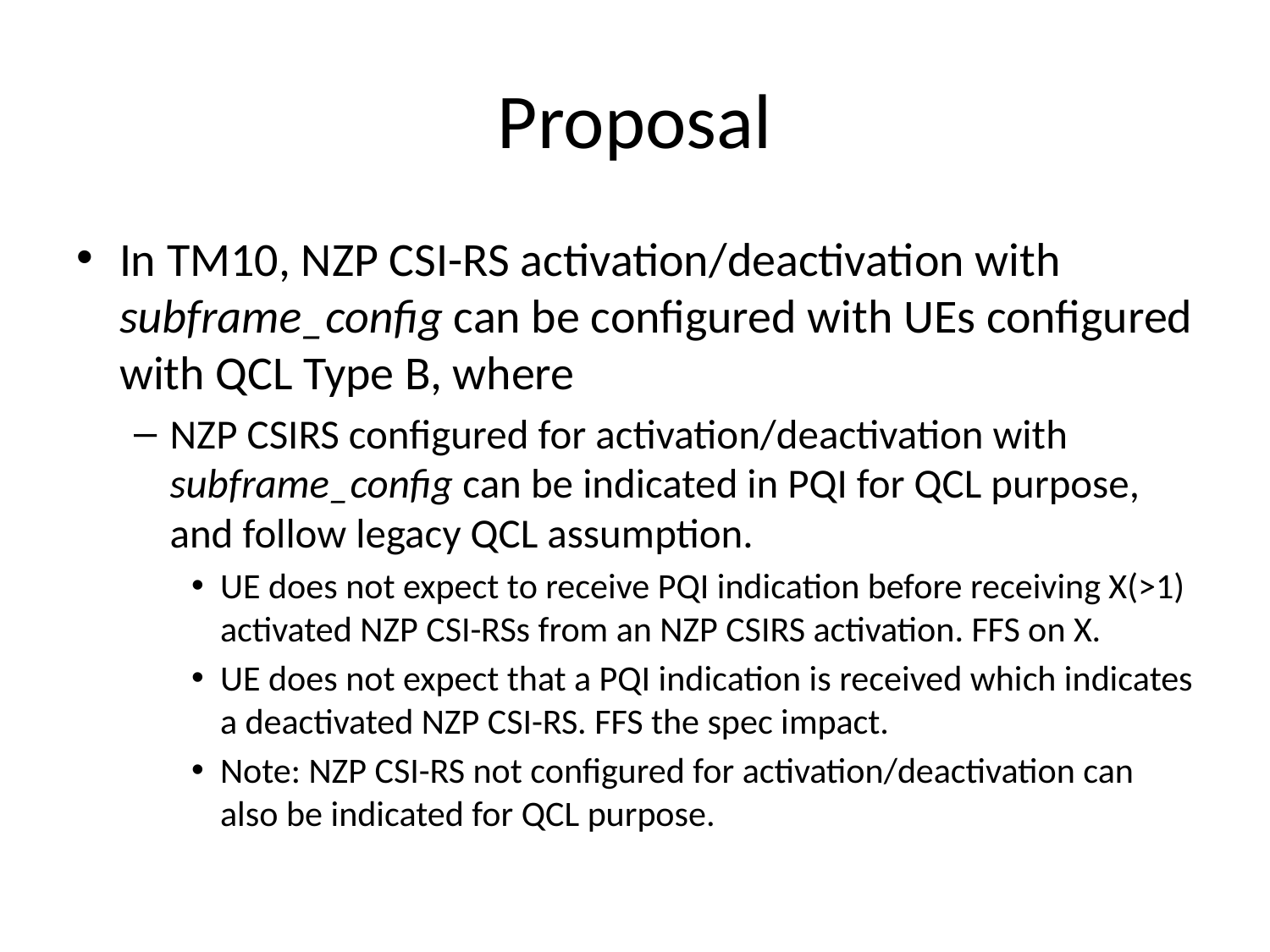

# Proposal
In TM10, NZP CSI-RS activation/deactivation with subframe_config can be configured with UEs configured with QCL Type B, where
NZP CSIRS configured for activation/deactivation with subframe_config can be indicated in PQI for QCL purpose, and follow legacy QCL assumption.
UE does not expect to receive PQI indication before receiving X(>1) activated NZP CSI-RSs from an NZP CSIRS activation. FFS on X.
UE does not expect that a PQI indication is received which indicates a deactivated NZP CSI-RS. FFS the spec impact.
Note: NZP CSI-RS not configured for activation/deactivation can also be indicated for QCL purpose.